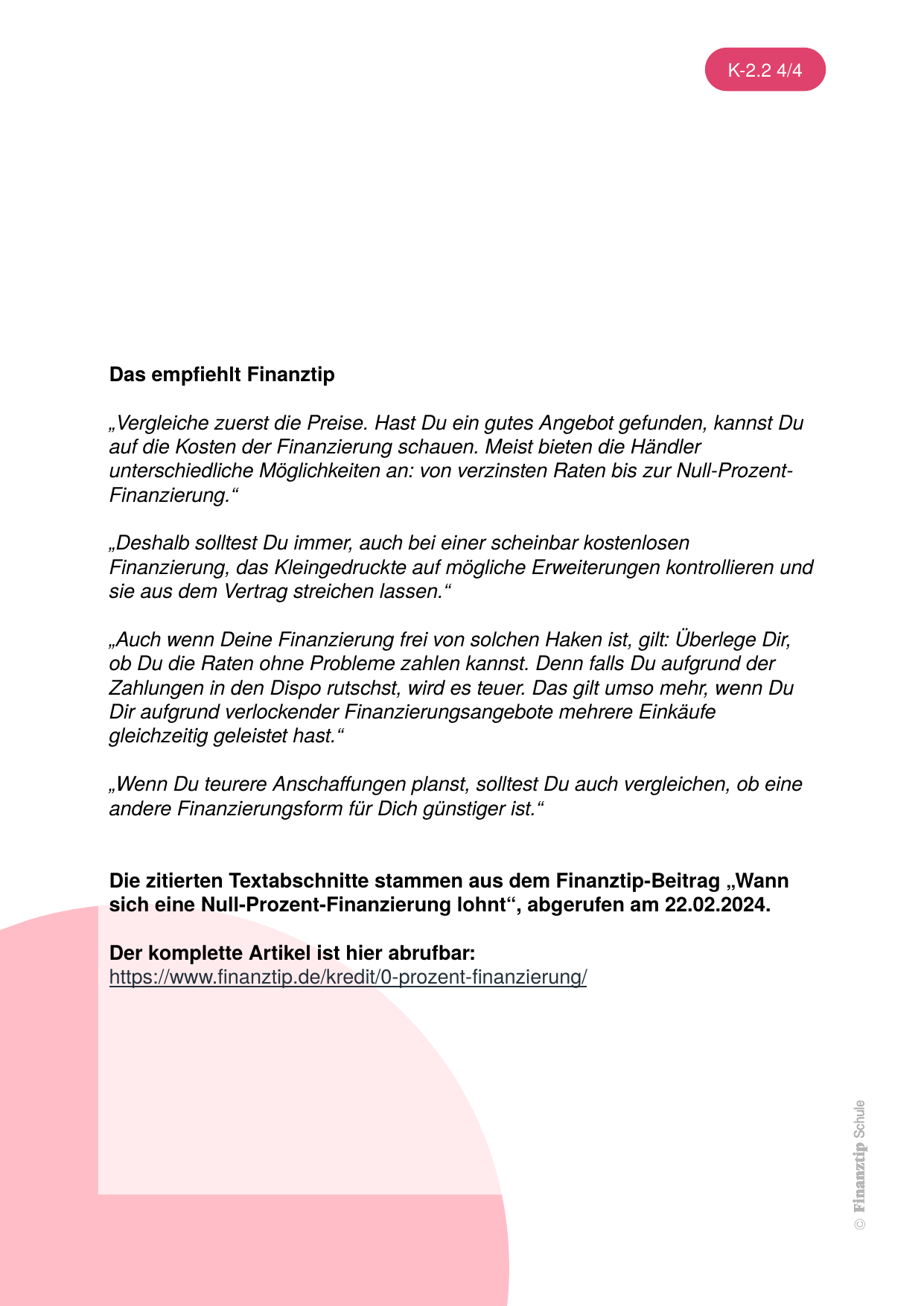

Das empfiehlt Finanztip

„Vergleiche zuerst die Preise. Hast Du ein gutes Angebot gefunden, kannst Du auf die Kosten der Finanzierung schauen. Meist bieten die Händler unterschiedliche Möglichkeiten an: von verzinsten Raten bis zur Null-Prozent-Finanzierung.“

„Deshalb solltest Du immer, auch bei einer scheinbar kostenlosen Finanzierung, das Kleingedruckte auf mögliche Erweiterungen kontrollieren und sie aus dem Vertrag streichen lassen.“

„Auch wenn Deine Finanzierung frei von solchen Haken ist, gilt: Überlege Dir, ob Du die Raten ohne Probleme zahlen kannst. Denn falls Du aufgrund der Zahlungen in den Dispo rutschst, wird es teuer. Das gilt umso mehr, wenn Du Dir aufgrund verlockender Finanzierungsangebote mehrere Einkäufe gleichzeitig geleistet hast.“

„Wenn Du teurere Anschaffungen planst, solltest Du auch vergleichen, ob eine andere Finanzierungsform für Dich günstiger ist.“

Die zitierten Textabschnitte stammen aus dem Finanztip-Beitrag „Wann sich eine Null-Prozent-Finanzierung lohnt“, abgerufen am 22.02.2024.

Der komplette Artikel ist hier abrufbar:
https://www.finanztip.de/kredit/0-prozent-finanzierung/